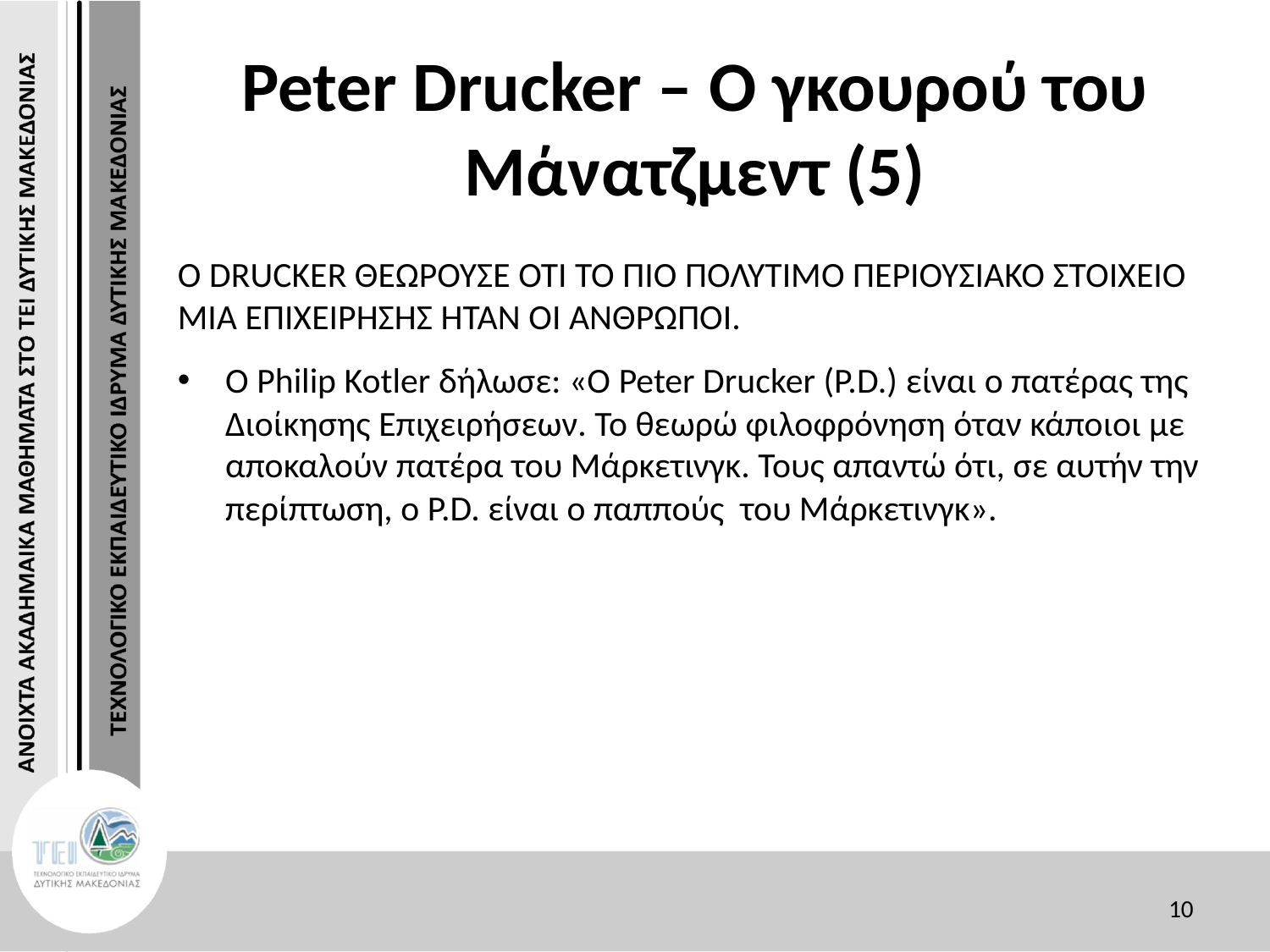

# Peter Drucker – Ο γκουρού του Μάνατζμεντ (5)
Ο DRUCKER ΘΕΩΡΟΥΣΕ ΟΤΙ ΤΟ ΠΙΟ ΠΟΛΥΤΙΜΟ ΠΕΡΙΟΥΣΙΑΚΟ ΣΤΟΙΧΕΙΟ ΜΙΑ ΕΠΙΧΕΙΡΗΣΗΣ ΗΤΑΝ ΟΙ ΑΝΘΡΩΠΟΙ.
Ο Philip Kotler δήλωσε: «Ο Peter Drucker (P.D.) είναι ο πατέρας της  Διοίκησης Επιχειρήσεων. Το θεωρώ φιλοφρόνηση όταν κάποιοι με αποκαλούν πατέρα του Μάρκετινγκ. Τους απαντώ ότι, σε αυτήν την περίπτωση, ο P.D. είναι ο παππούς  του Μάρκετινγκ».
10